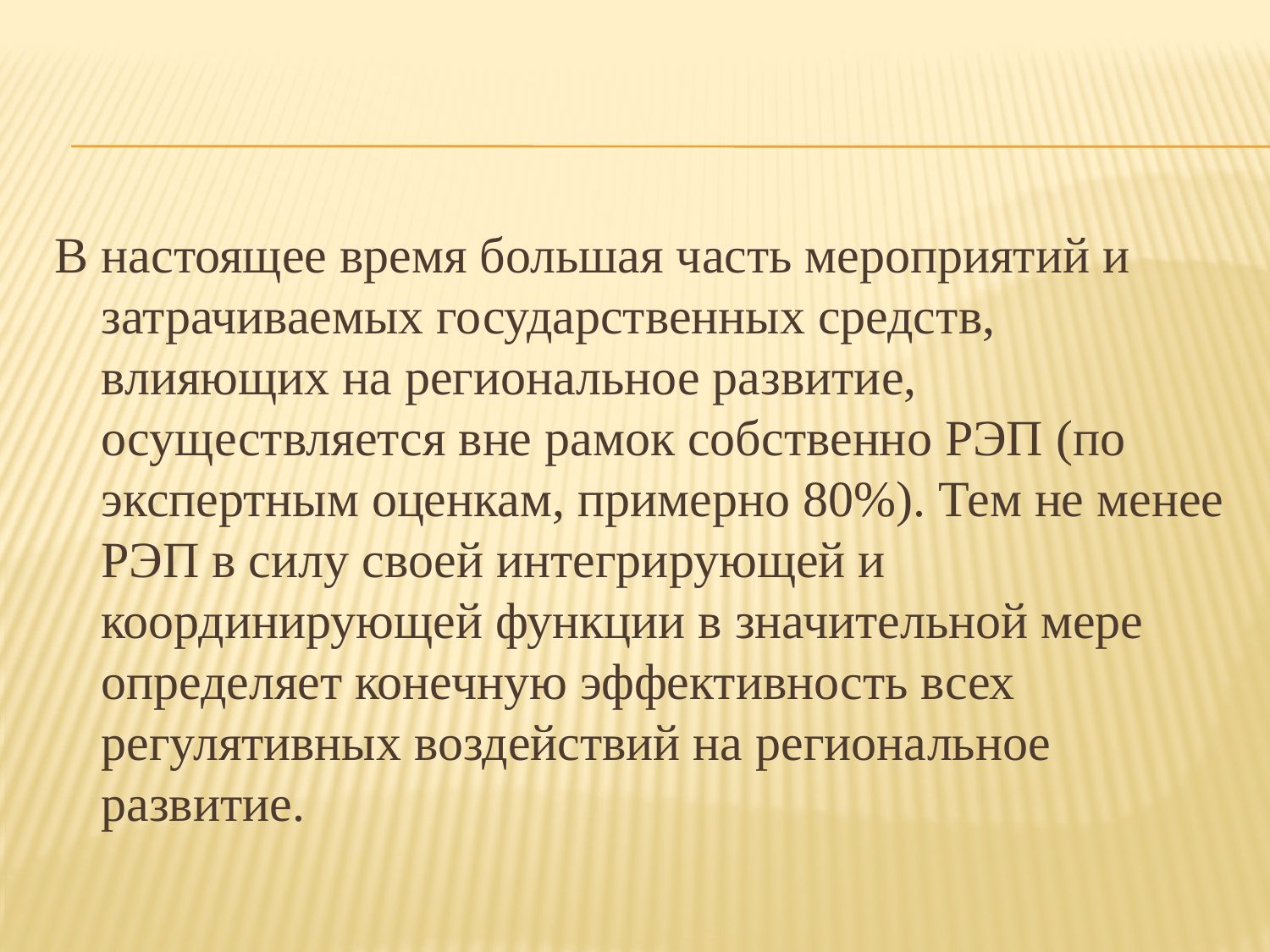

В настоящее время большая часть мероприятий и затрачиваемых государственных средств, влияющих на региональное развитие, осуществляется вне рамок собственно РЭП (по экспертным оценкам, примерно 80%). Тем не менее РЭП в силу своей интегрирующей и координирующей функции в значительной мере определяет конечную эффективность всех регулятивных воздействий на региональное развитие.